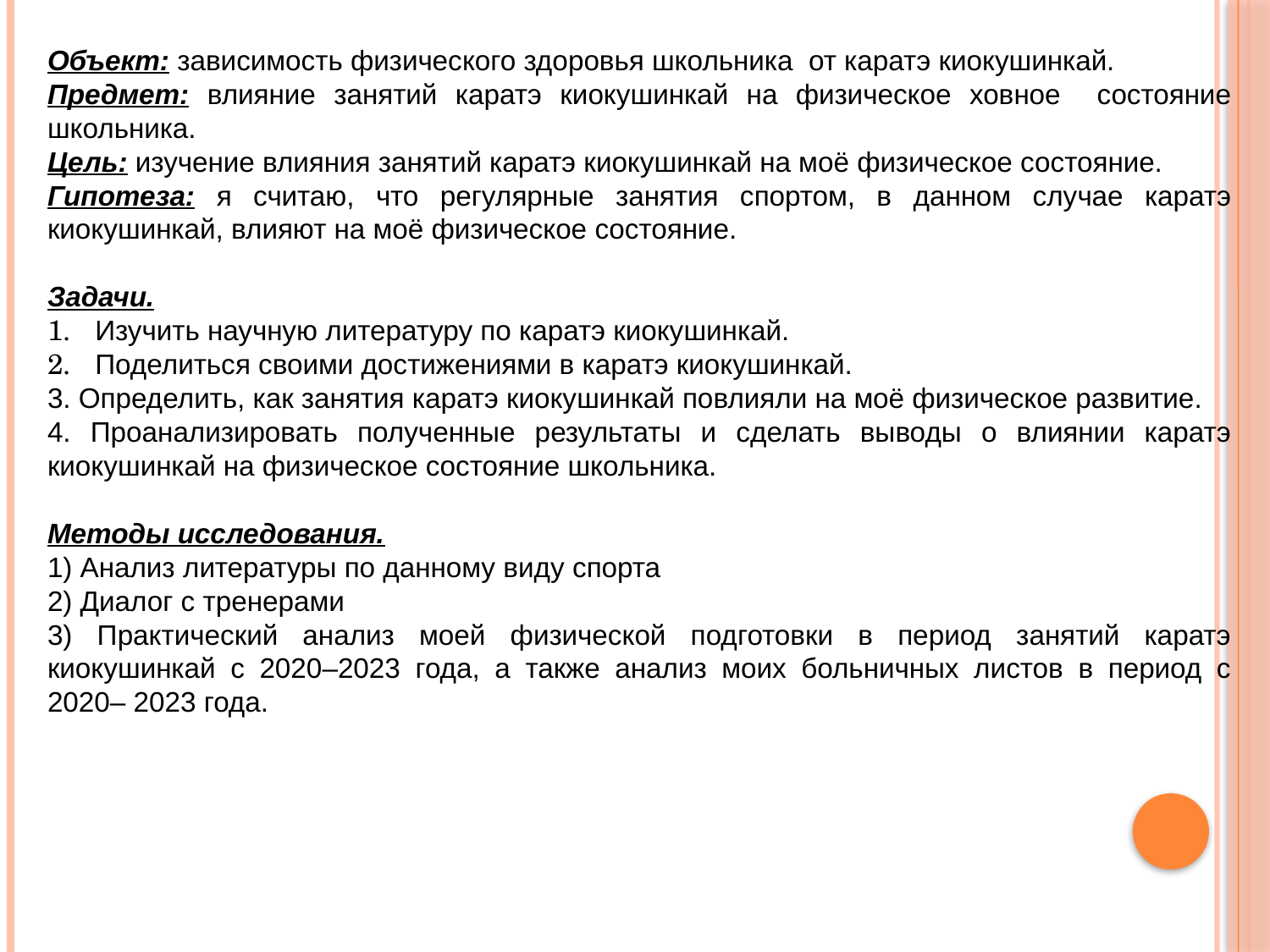

Объект: зависимость физического здоровья школьника  от каратэ киокушинкай.
Предмет: влияние занятий каратэ киокушинкай на физическое ховное  состояние школьника.
Цель: изучение влияния занятий каратэ киокушинкай на моё физическое состояние.
Гипотеза: я считаю, что регулярные занятия спортом, в данном случае каратэ киокушинкай, влияют на моё физическое состояние.

Задачи.
Изучить научную литературу по каратэ киокушинкай.
Поделиться своими достижениями в каратэ киокушинкай.
3. Определить, как занятия каратэ киокушинкай повлияли на моё физическое развитие.
4. Проанализировать полученные результаты и сделать выводы о влиянии каратэ киокушинкай на физическое состояние школьника.

Методы исследования.
1) Анализ литературы по данному виду спорта
2) Диалог с тренерами
3) Практический анализ моей физической подготовки в период занятий каратэ киокушинкай с 2020–2023 года, а также анализ моих больничных листов в период с 2020– 2023 года.